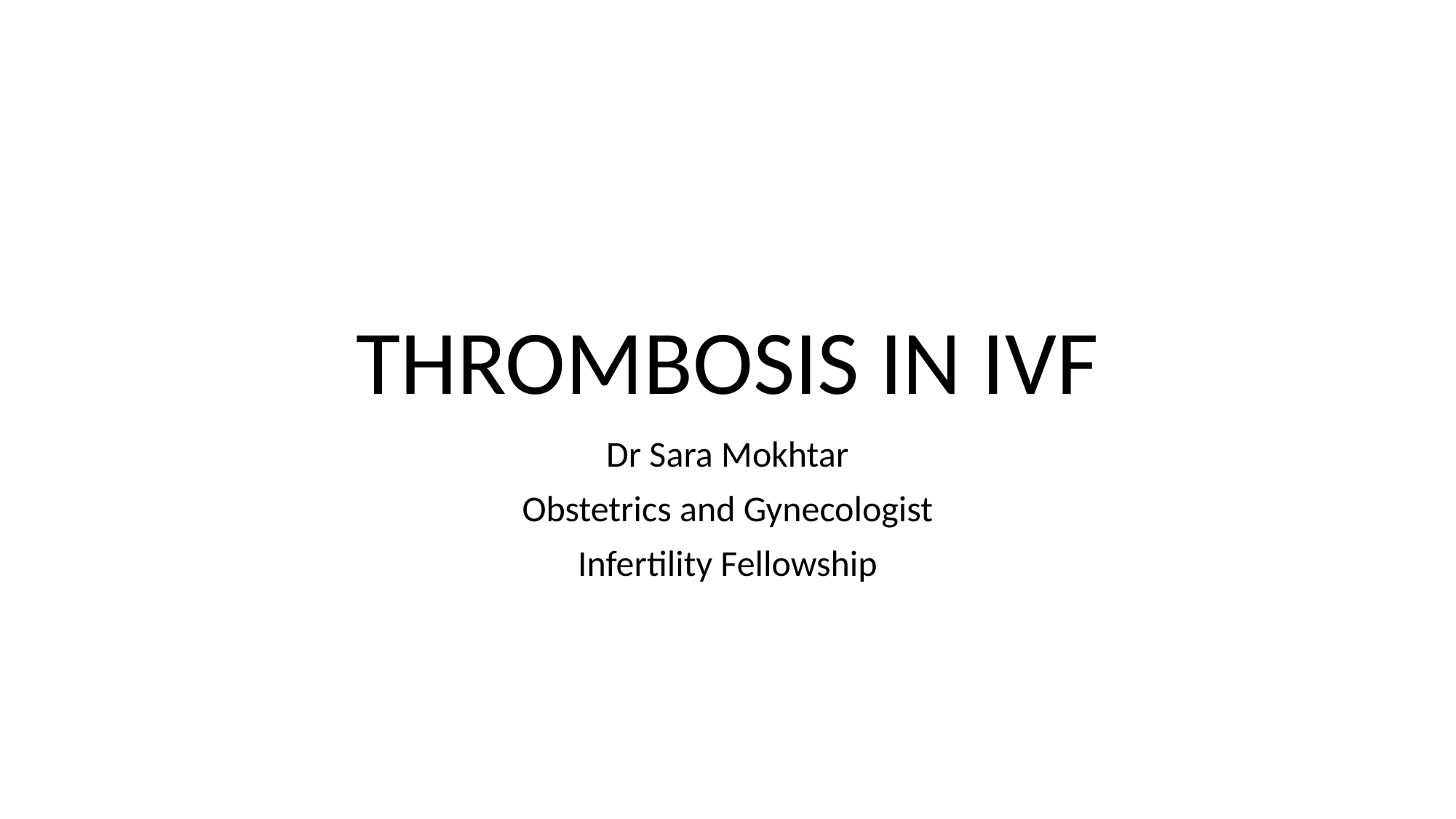

# THROMBOSIS IN IVF
Dr Sara Mokhtar
Obstetrics and Gynecologist
Infertility Fellowship